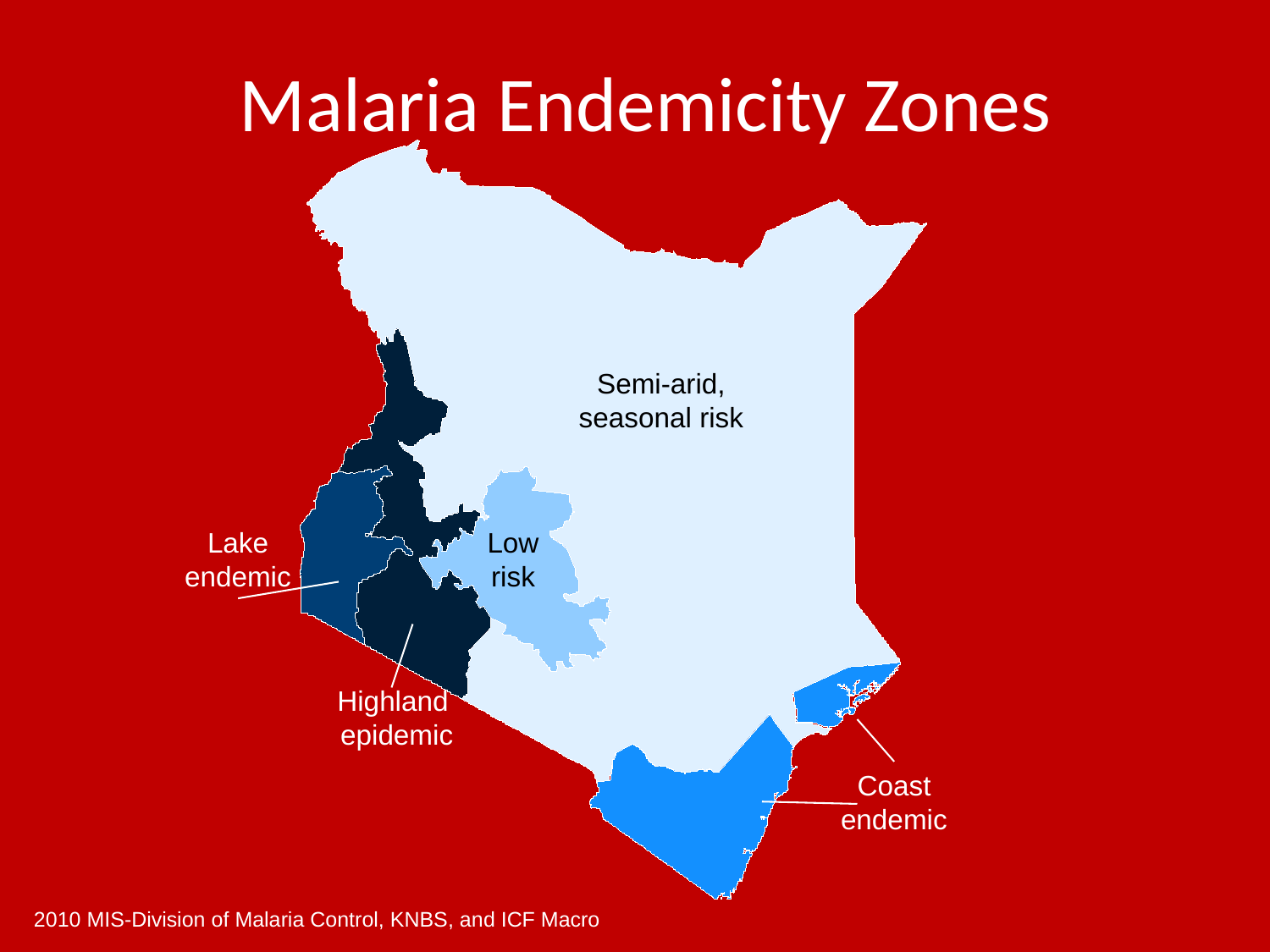

# Malaria Endemicity Zones

Semi-arid, seasonal risk
Lake
endemic
Low
risk
Highland
epidemic
Coast
endemic
2010 MIS-Division of Malaria Control, KNBS, and ICF Macro